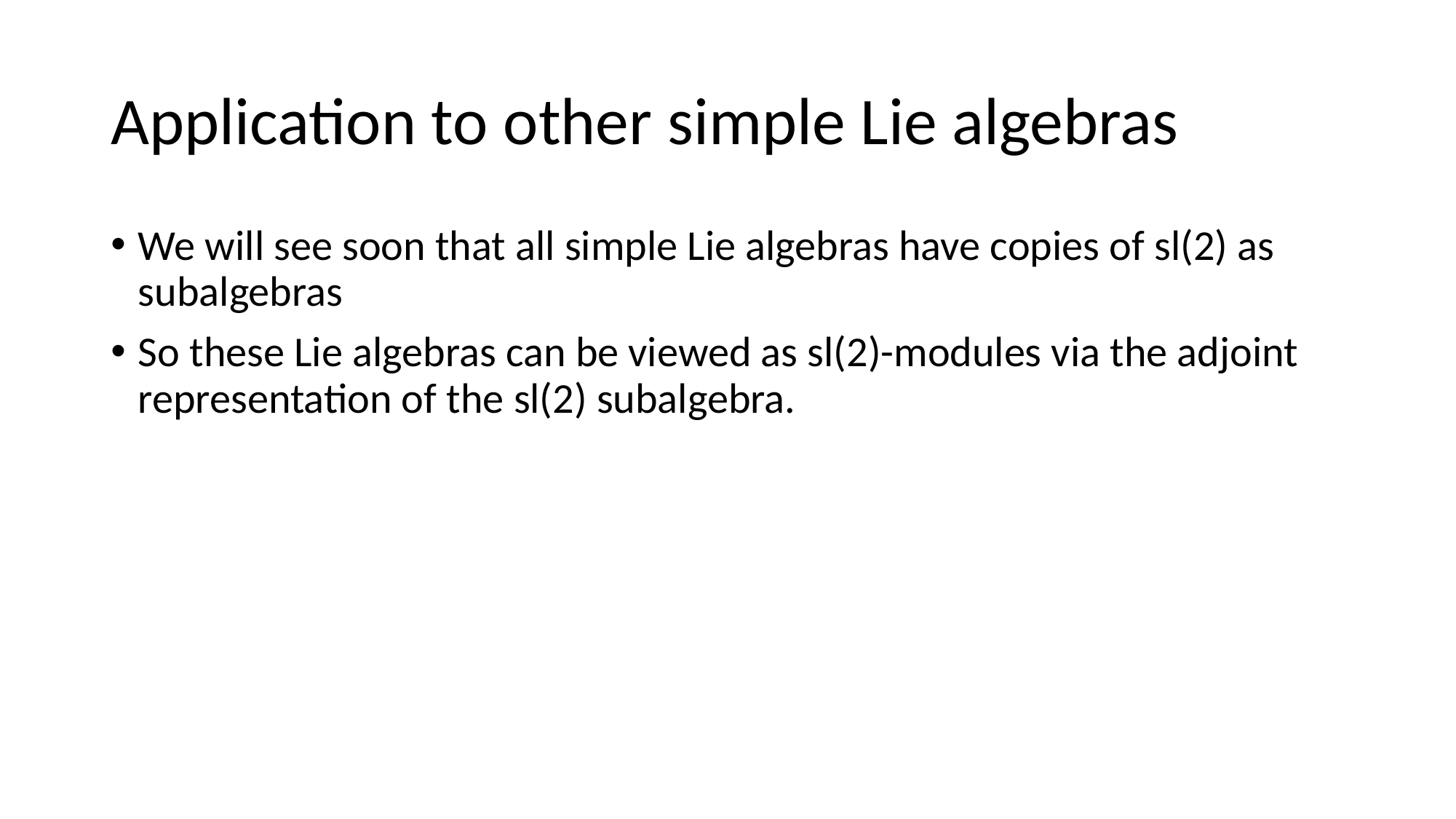

# Application to other simple Lie algebras
We will see soon that all simple Lie algebras have copies of sl(2) as subalgebras
So these Lie algebras can be viewed as sl(2)-modules via the adjoint representation of the sl(2) subalgebra.